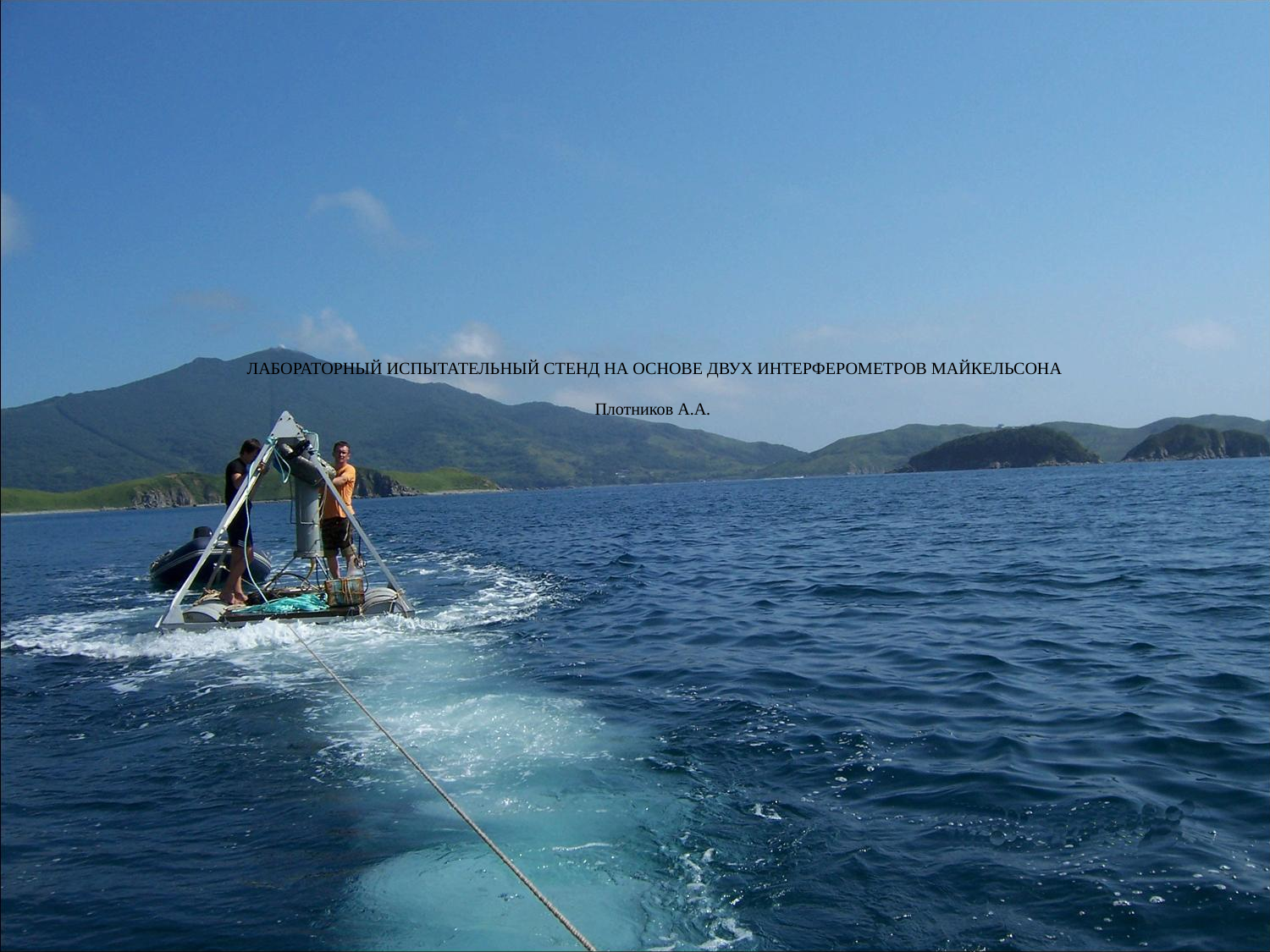

# ЛАБОРАТОРНЫЙ ИСПЫТАТЕЛЬНЫЙ СТЕНД НА ОСНОВЕ ДВУХ ИНТЕРФЕРОМЕТРОВ МАЙКЕЛЬСОНА   Плотников А.А.